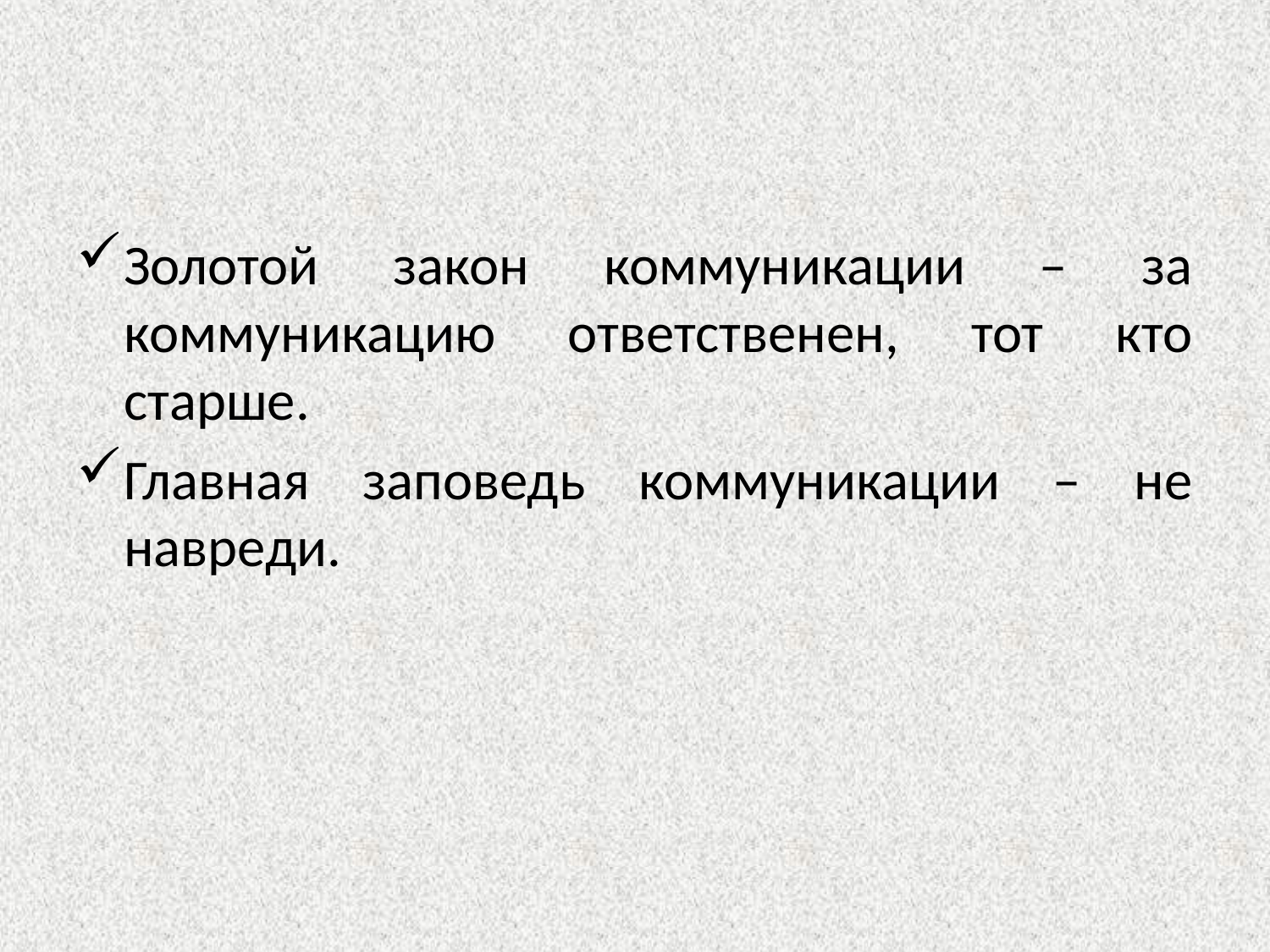

Золотой закон коммуникации – за коммуникацию ответственен, тот кто старше.
Главная заповедь коммуникации – не навреди.